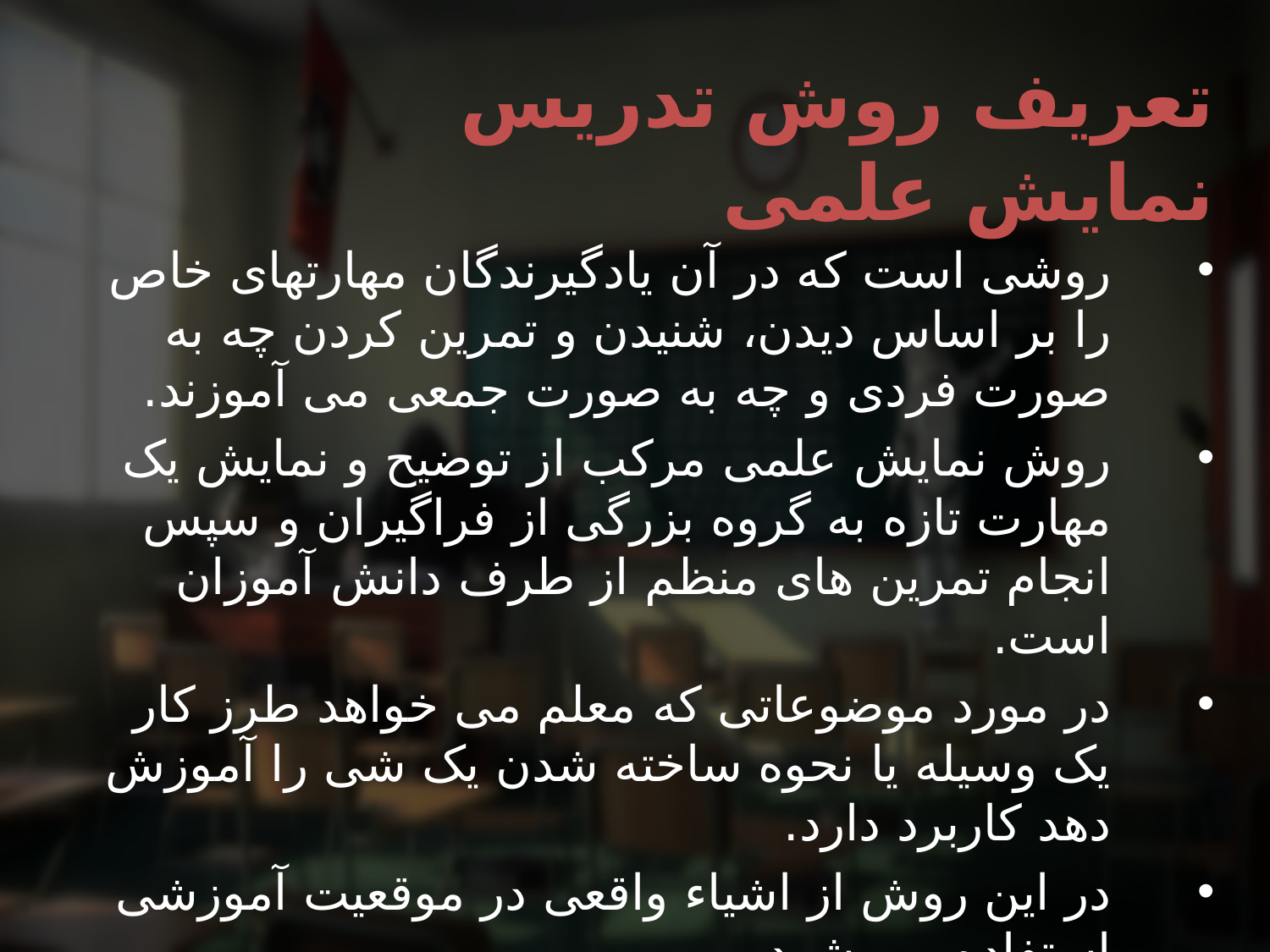

# تعریف روش تدریس نمایش علمی
روشی است که در آن یادگیرندگان مهارتهای خاص را بر اساس دیدن، شنیدن و تمرین کردن چه به صورت فردی و چه به صورت جمعی می آموزند.
روش نمایش علمی مرکب از توضیح و نمایش یک مهارت تازه به گروه بزرگی از فراگیران و سپس انجام تمرین های منظم از طرف دانش آموزان است.
در مورد موضوعاتی که معلم می خواهد طرز کار یک وسیله یا نحوه ساخته شدن یک شی را آموزش دهد کاربرد دارد.
در این روش از اشیاء واقعی در موقعیت آموزشی استفاده می شود.
معلم قبل از کلاس بایستی دارای مهارت کافی باشد.